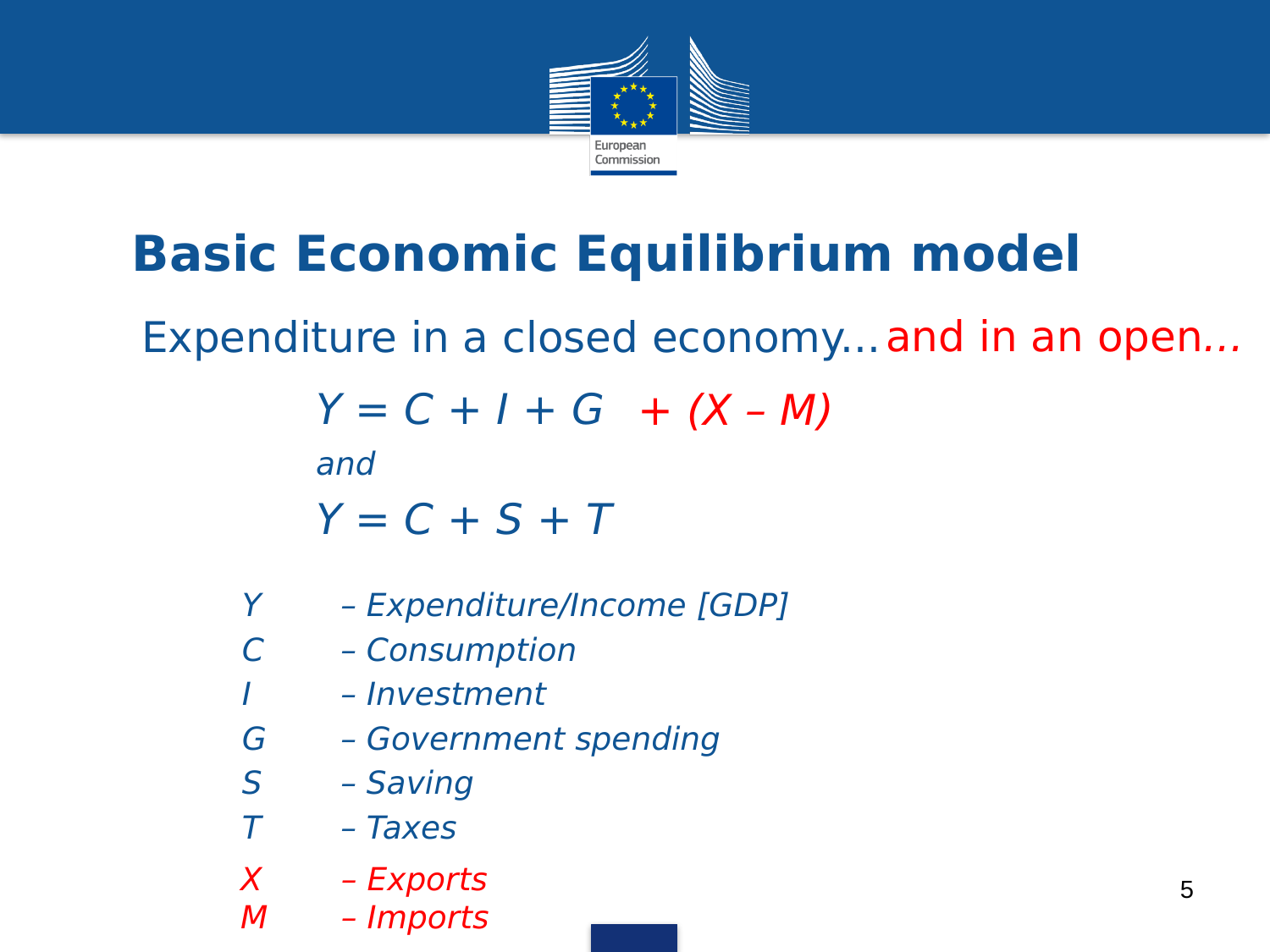

# Basic Economic Equilibrium model
and in an open...
Expenditure in a closed economy...
Y = C + I + G
and
Y = C + S + T
Y 	– Expenditure/Income [GDP]
C	– Consumption
I	– Investment
G	– Government spending
S	– Saving
T	– Taxes
+ (X – M)
X 	– Exports
M 	– Imports
5